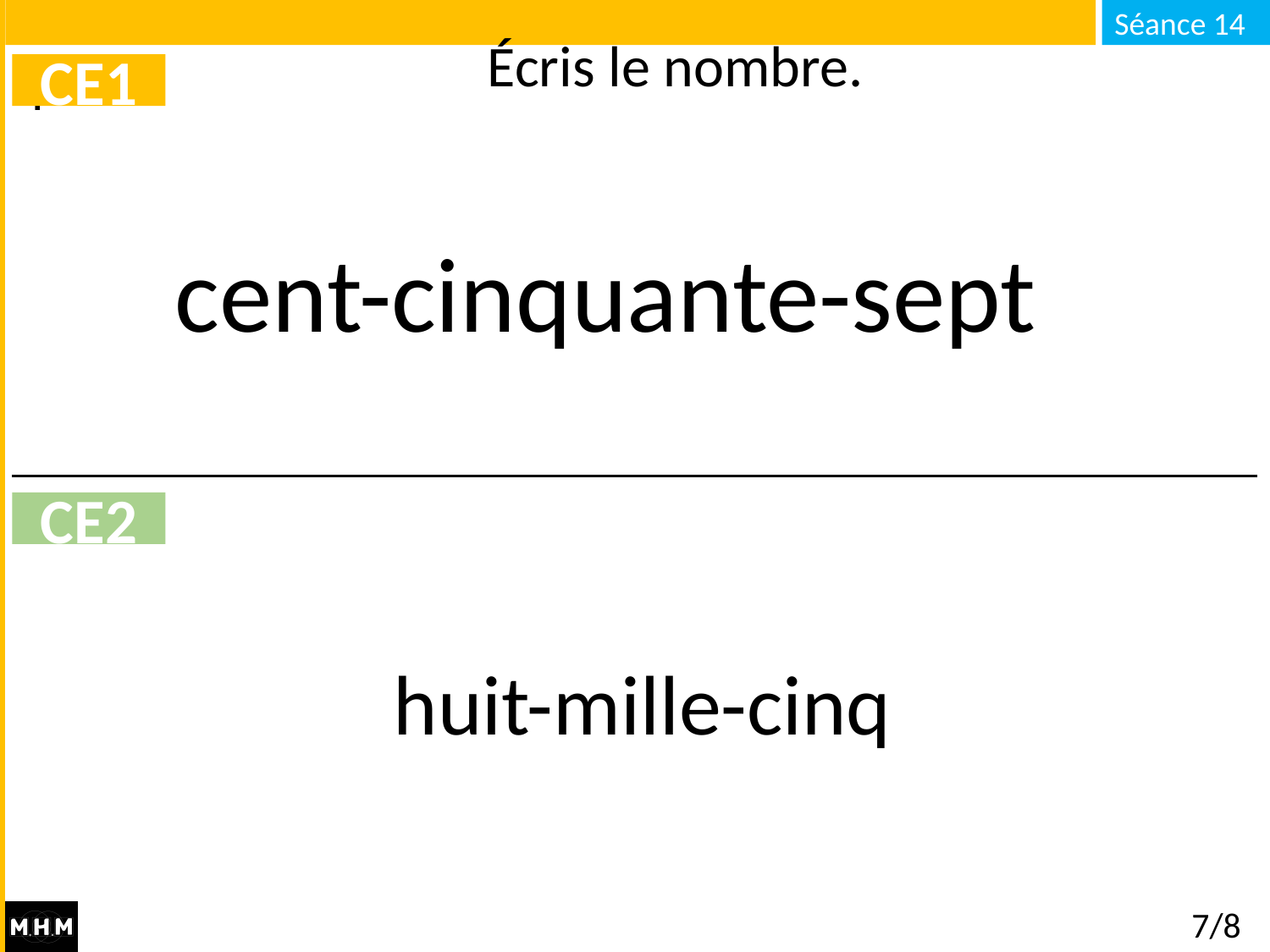

Écris le nombre.
CE1
cent-cinquante-sept
CE2
huit-mille-cinq
7/8